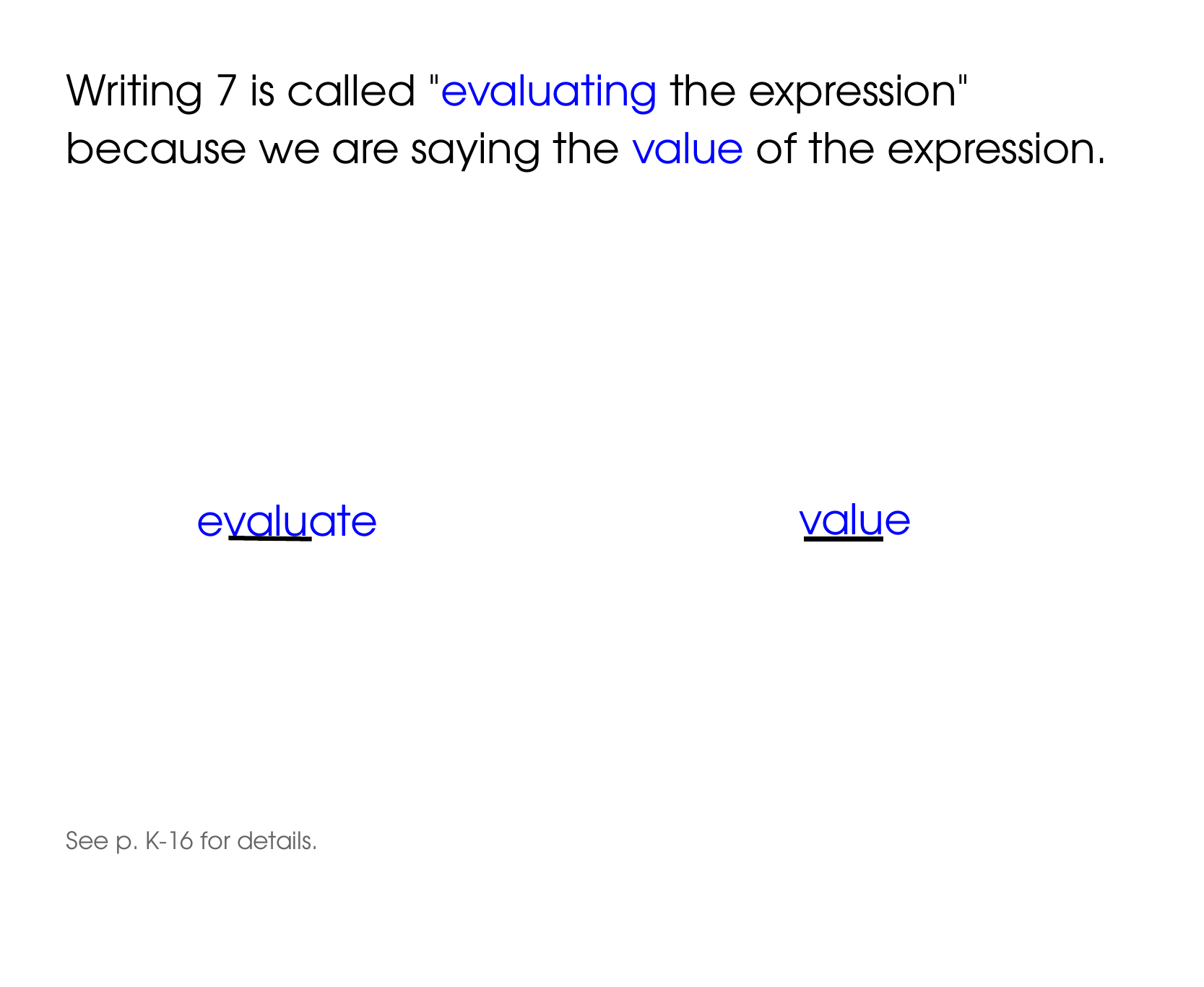

Writing 7 is called "evaluating the expression" because we are saying the value of the expression.
value
evaluate
See p. K-16 for details.